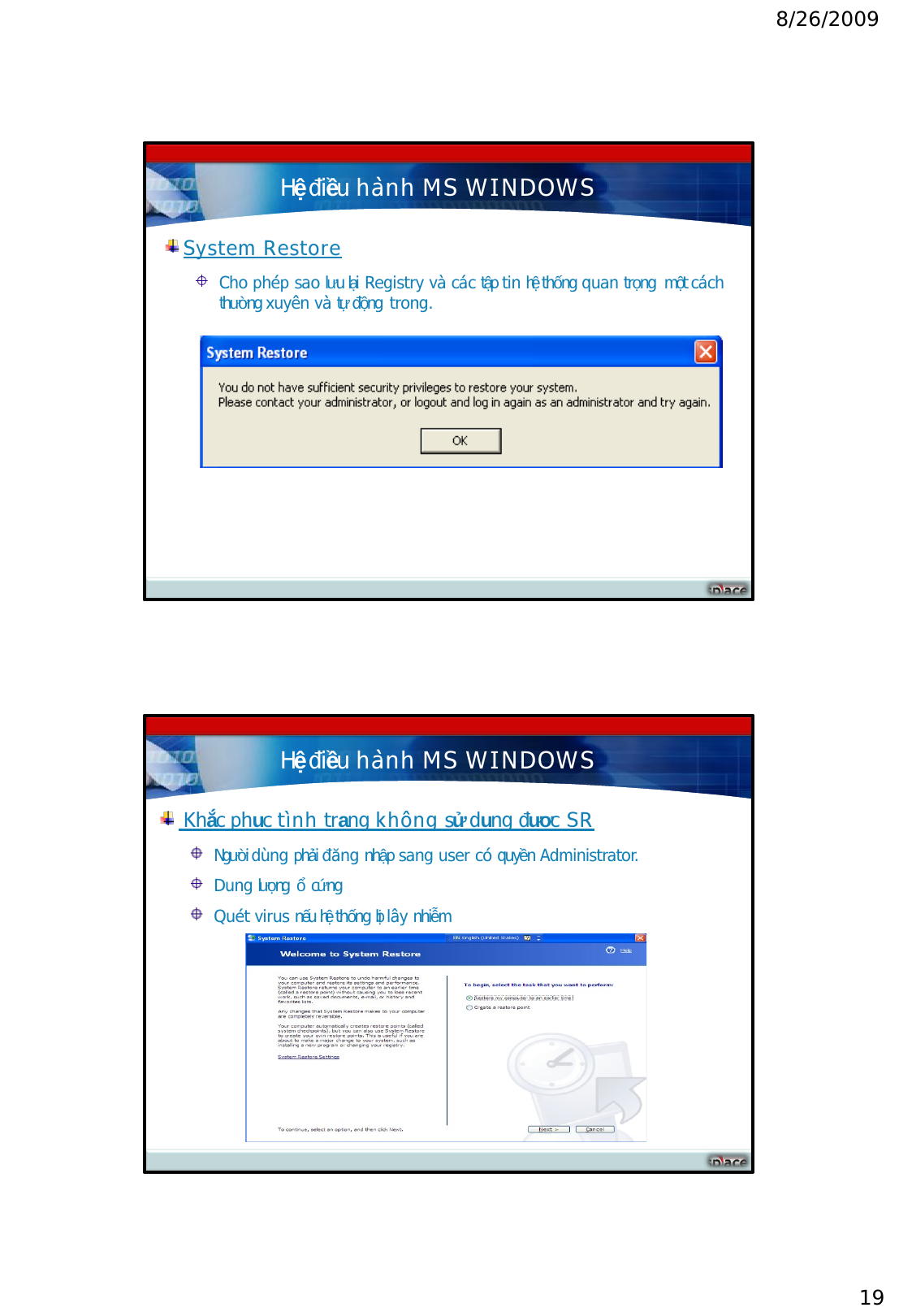

8/26/2009

Hệ điều hành MS WINDOWS

System Restore
Cho phép sao lưu lại  Registry và các tập tin hệ thống quan trọng  một cách thường xuyên và tự động trong.

Hệ điều hành MS WINDOWS

 Khắc phục tình trạng không sử dụng được SR
Người dùng phải đăng nhập sang user có quyền Administrator.  Dung lượng ổ cứng
Quét virus nếu hệ thống bị lây nhiễm

19